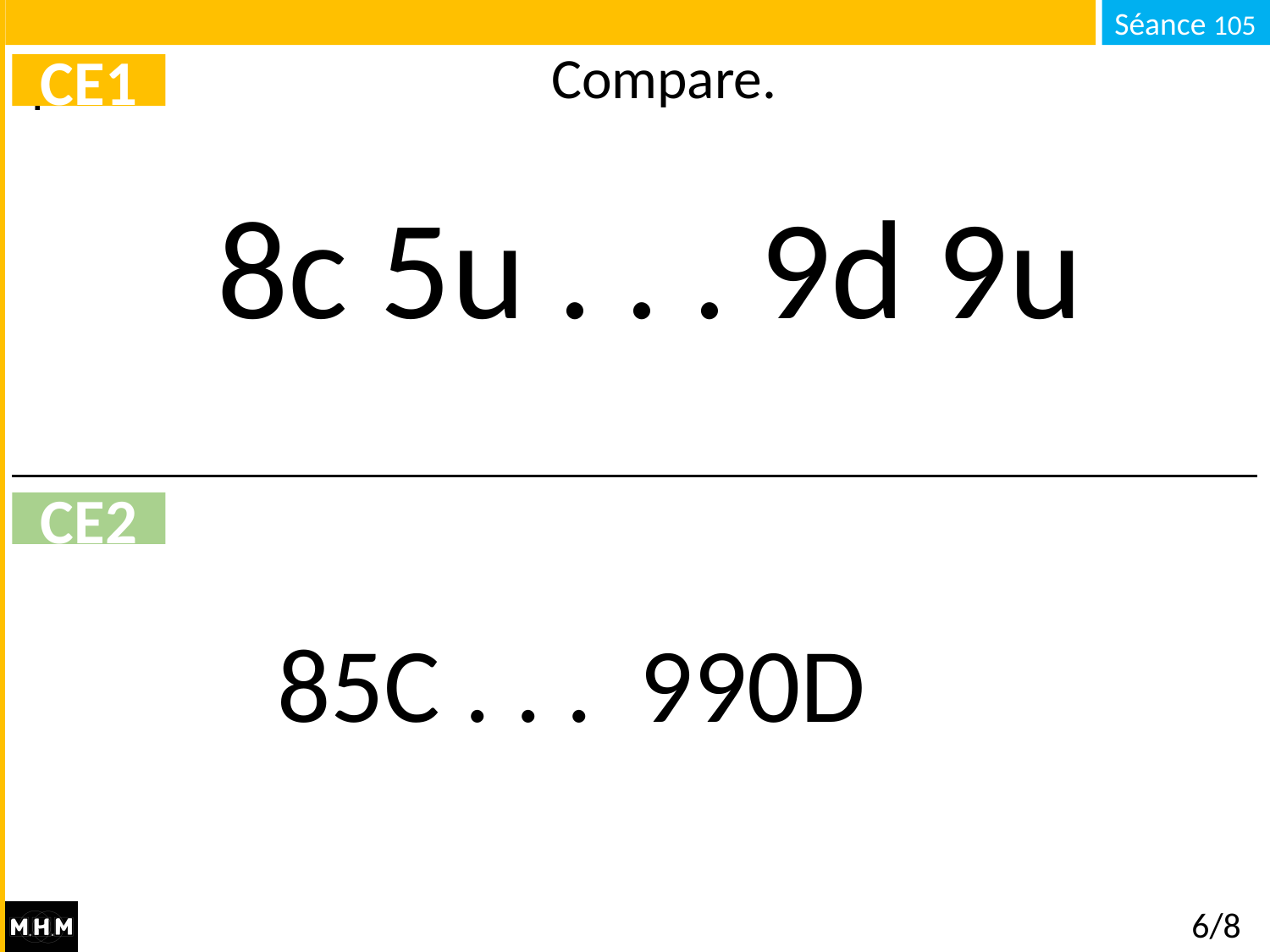

# Compare.
CE1
8c 5u . . . 9d 9u
CE2
85C . . .  990D
6/8